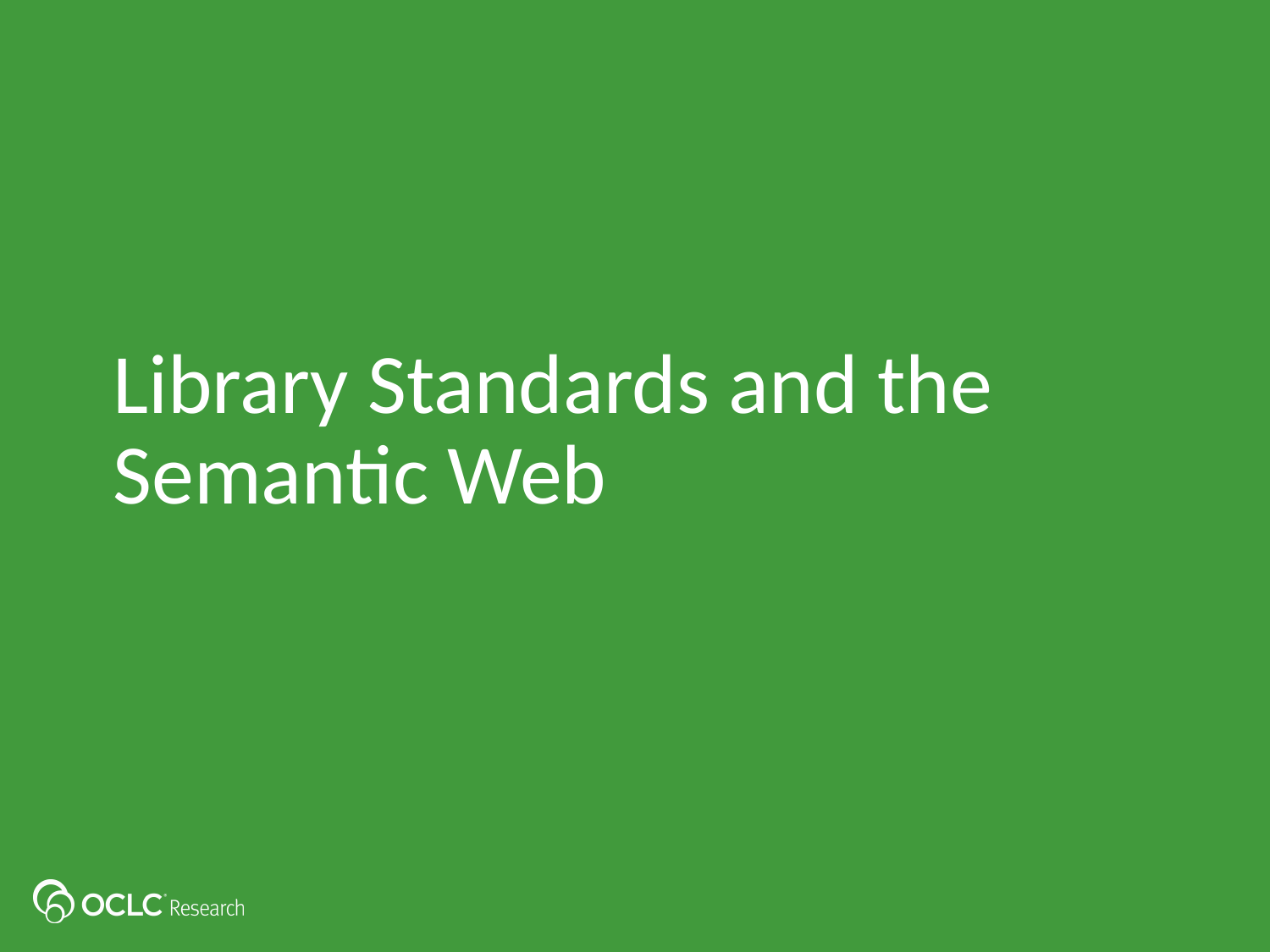

# Library Standards and the Semantic Web